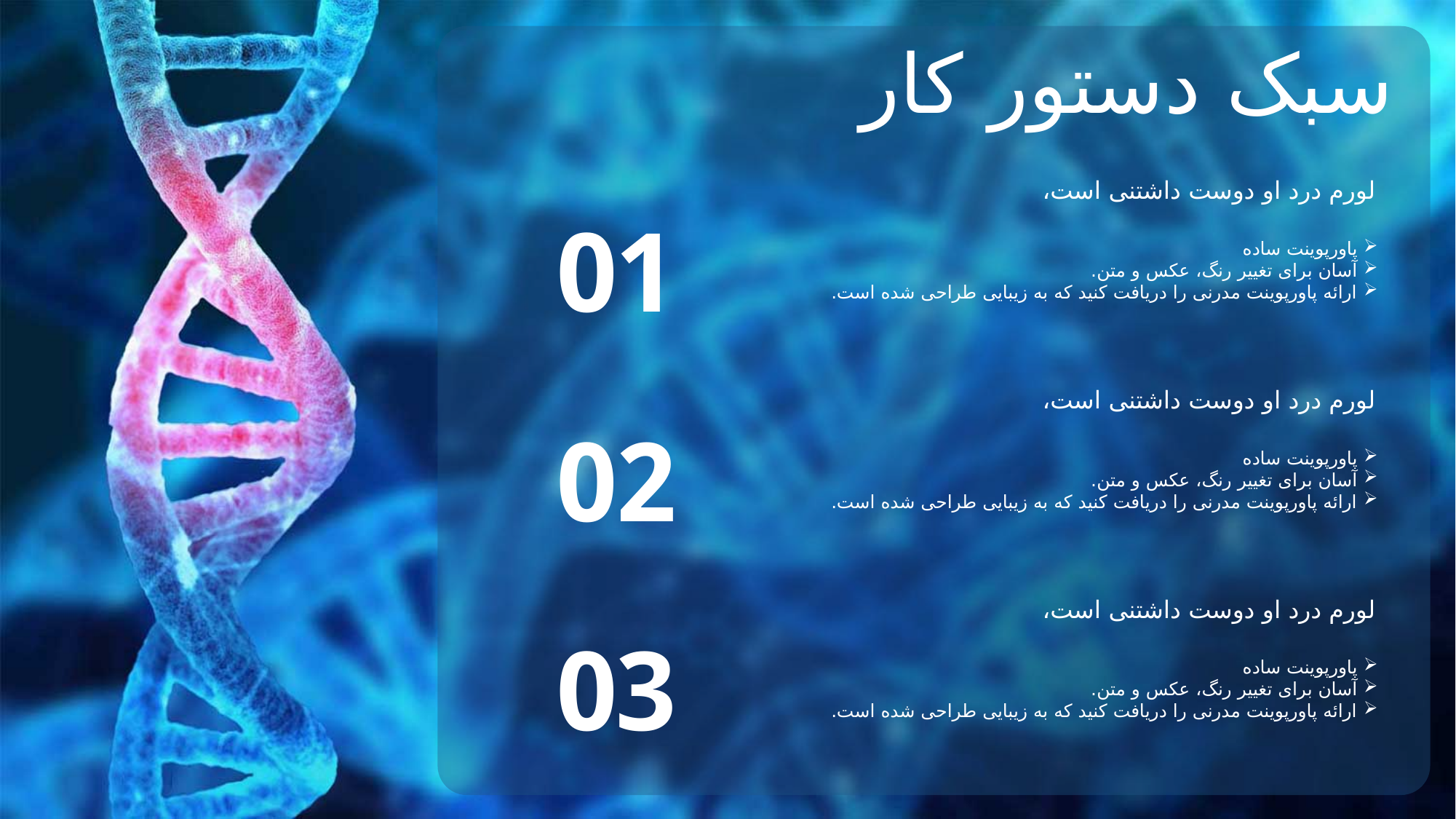

سبک دستور کار

لورم درد او دوست داشتنی است،
پاورپوینت ساده
آسان برای تغییر رنگ، عکس و متن.
ارائه پاورپوینت مدرنی را دریافت کنید که به زیبایی طراحی شده است.
01
لورم درد او دوست داشتنی است،
پاورپوینت ساده
آسان برای تغییر رنگ، عکس و متن.
ارائه پاورپوینت مدرنی را دریافت کنید که به زیبایی طراحی شده است.
02
لورم درد او دوست داشتنی است،
پاورپوینت ساده
آسان برای تغییر رنگ، عکس و متن.
ارائه پاورپوینت مدرنی را دریافت کنید که به زیبایی طراحی شده است.
03